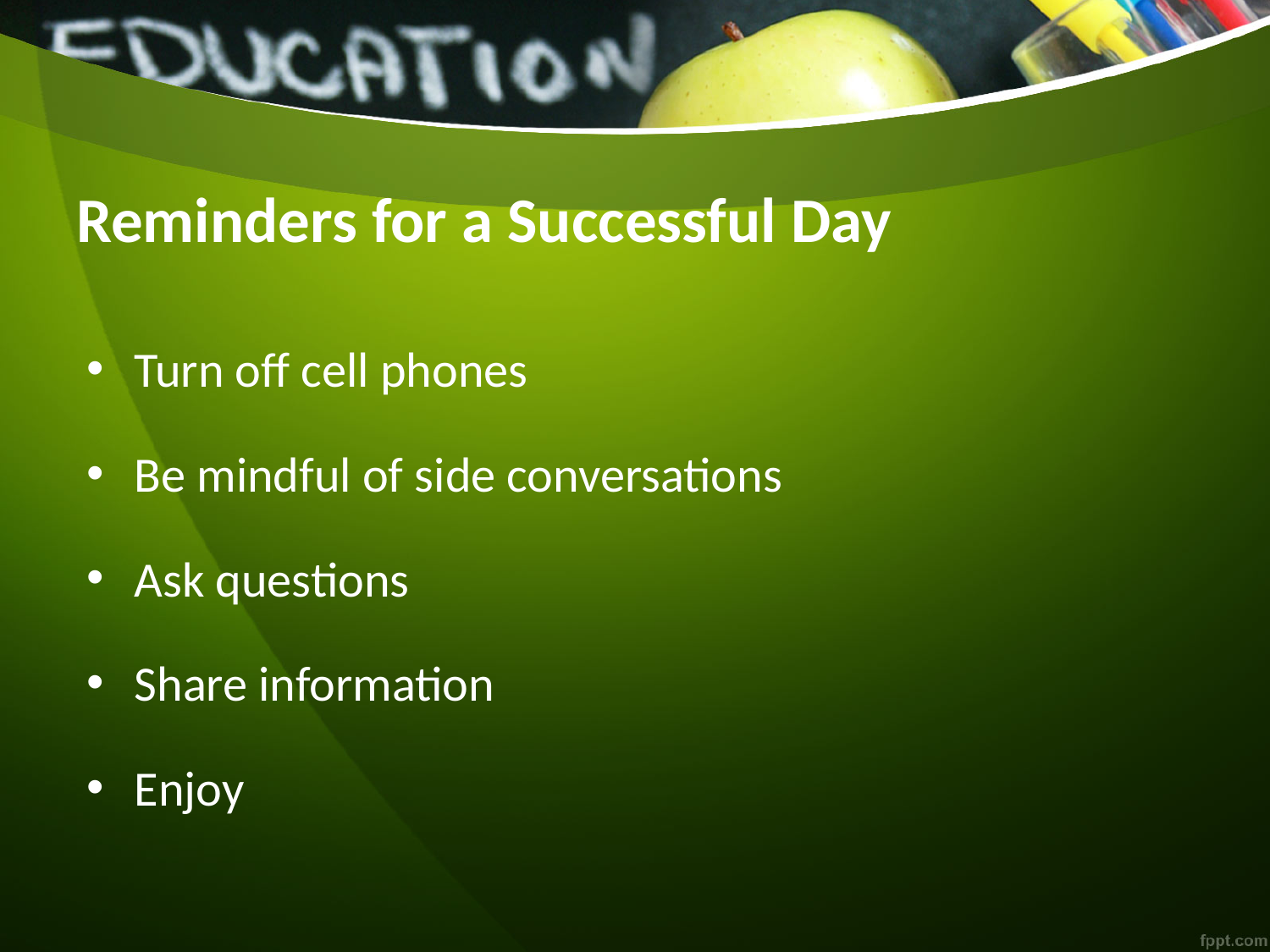

# Reminders for a Successful Day
Turn off cell phones
Be mindful of side conversations
Ask questions
Share information
Enjoy